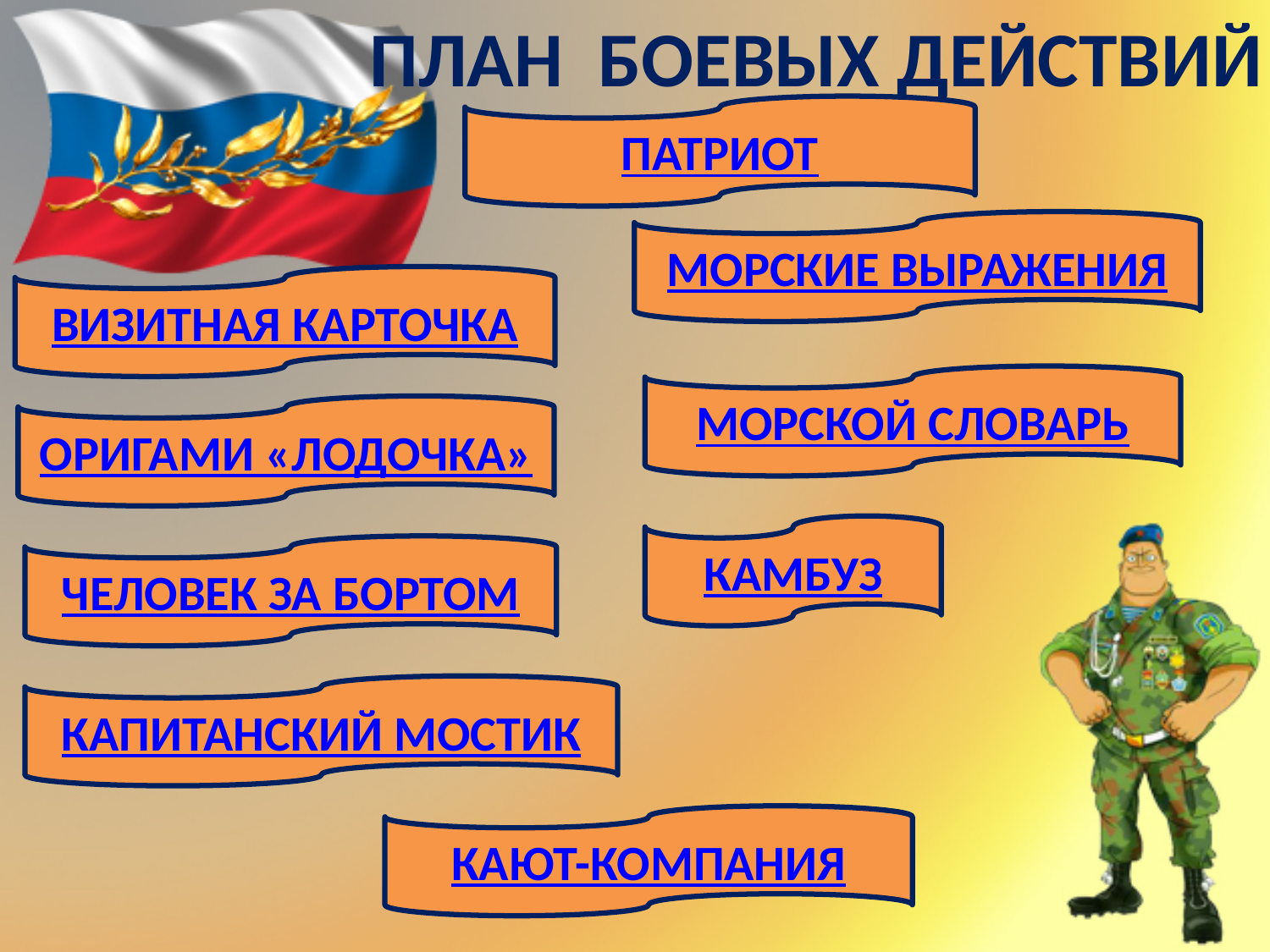

# ПЛАН  БОЕВЫХ ДЕЙСТВИЙ
ПАТРИОТ
МОРСКИЕ ВЫРАЖЕНИЯ
ВИЗИТНАЯ КАРТОЧКА
МОРСКОЙ СЛОВАРЬ
ОРИГАМИ «ЛОДОЧКА»
КАМБУЗ
ЧЕЛОВЕК ЗА БОРТОМ
КАПИТАНСКИЙ МОСТИК
КАЮТ-КОМПАНИЯ